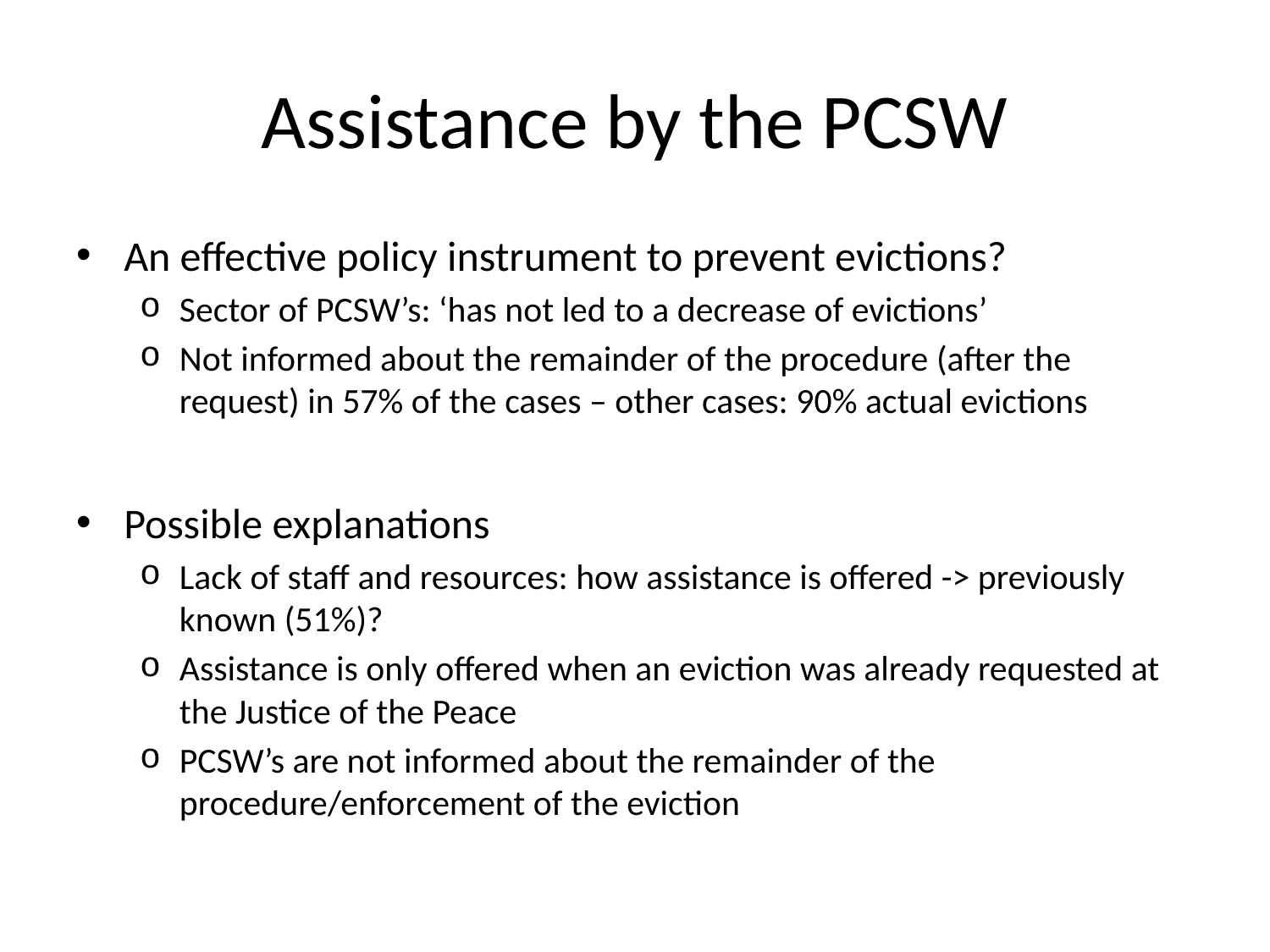

# Assistance by the PCSW
An effective policy instrument to prevent evictions?
Sector of PCSW’s: ‘has not led to a decrease of evictions’
Not informed about the remainder of the procedure (after the request) in 57% of the cases – other cases: 90% actual evictions

Possible explanations
Lack of staff and resources: how assistance is offered -> previously known (51%)?
Assistance is only offered when an eviction was already requested at the Justice of the Peace
PCSW’s are not informed about the remainder of the procedure/enforcement of the eviction